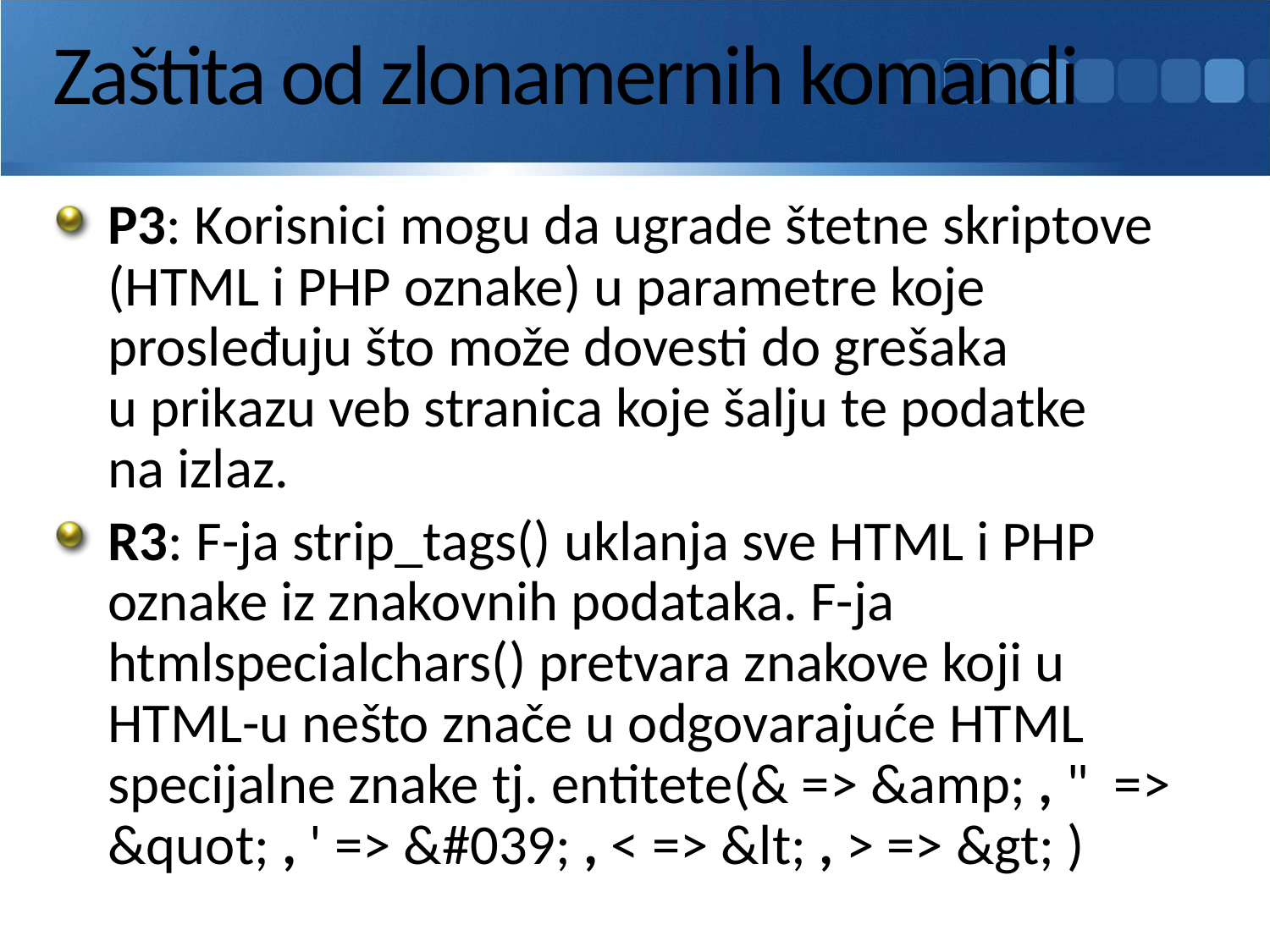

# Zaštita od zlonamernih komandi
P3: Korisnici mogu da ugrade štetne skriptove (HTML i PHP oznake) u parametre koje prosleđuju što može dovesti do grešaka
u prikazu veb stranica koje šalju te podatke
na izlaz.
R3: F-ja strip_tags() uklanja sve HTML i PHP oznake iz znakovnih podataka. F-ja htmlspecialchars() pretvara znakove koji u HTML-u nešto znače u odgovarajuće HTML specijalne znake tj. entitete(& => &amp; , "  => &quot; , ' => &#039; , < => &lt; , > => &gt; )